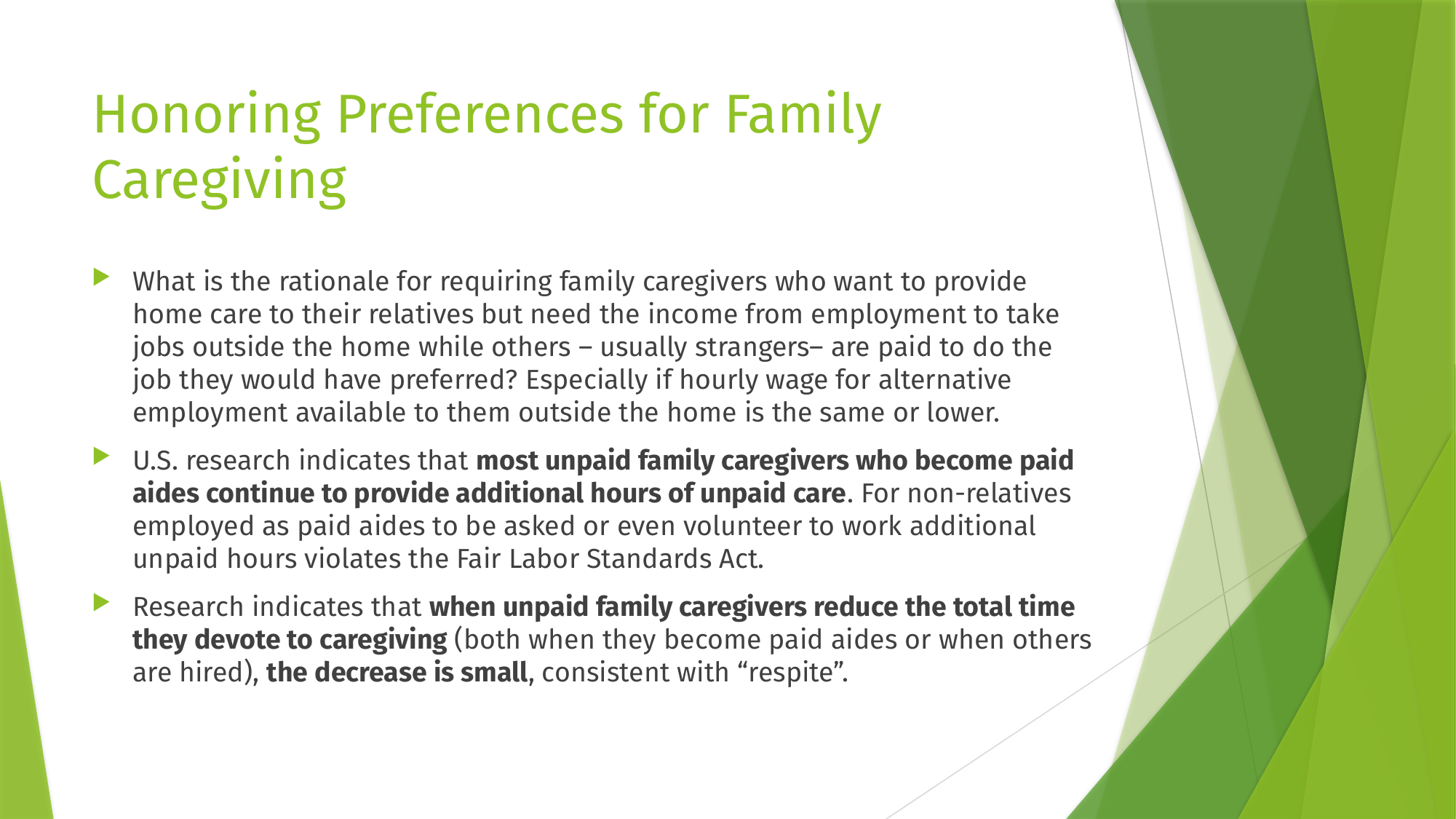

# Honoring Preferences for Family Caregiving
What is the rationale for requiring family caregivers who want to provide home care to their relatives but need the income from employment to take jobs outside the home while others – usually strangers– are paid to do the job they would have preferred? Especially if hourly wage for alternative employment available to them outside the home is the same or lower.
U.S. research indicates that most unpaid family caregivers who become paid aides continue to provide additional hours of unpaid care. For non-relatives employed as paid aides to be asked or even volunteer to work additional unpaid hours violates the Fair Labor Standards Act.
Research indicates that when unpaid family caregivers reduce the total time they devote to caregiving (both when they become paid aides or when others are hired), the decrease is small, consistent with “respite”.